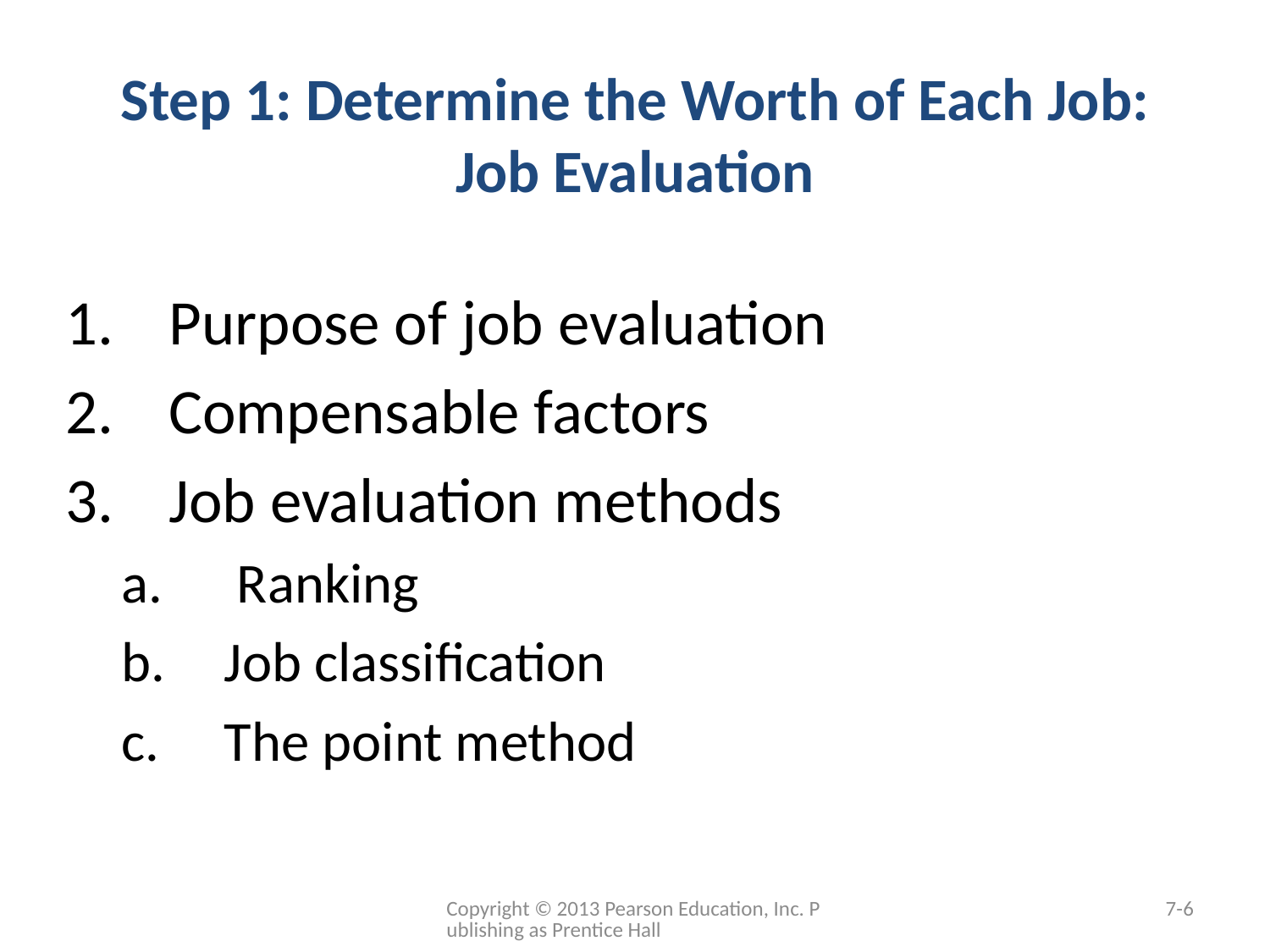

# Step 1: Determine the Worth of Each Job: Job Evaluation
Purpose of job evaluation
Compensable factors
Job evaluation methods
 Ranking
Job classification
The point method
Copyright © 2013 Pearson Education, Inc. Publishing as Prentice Hall
7-6